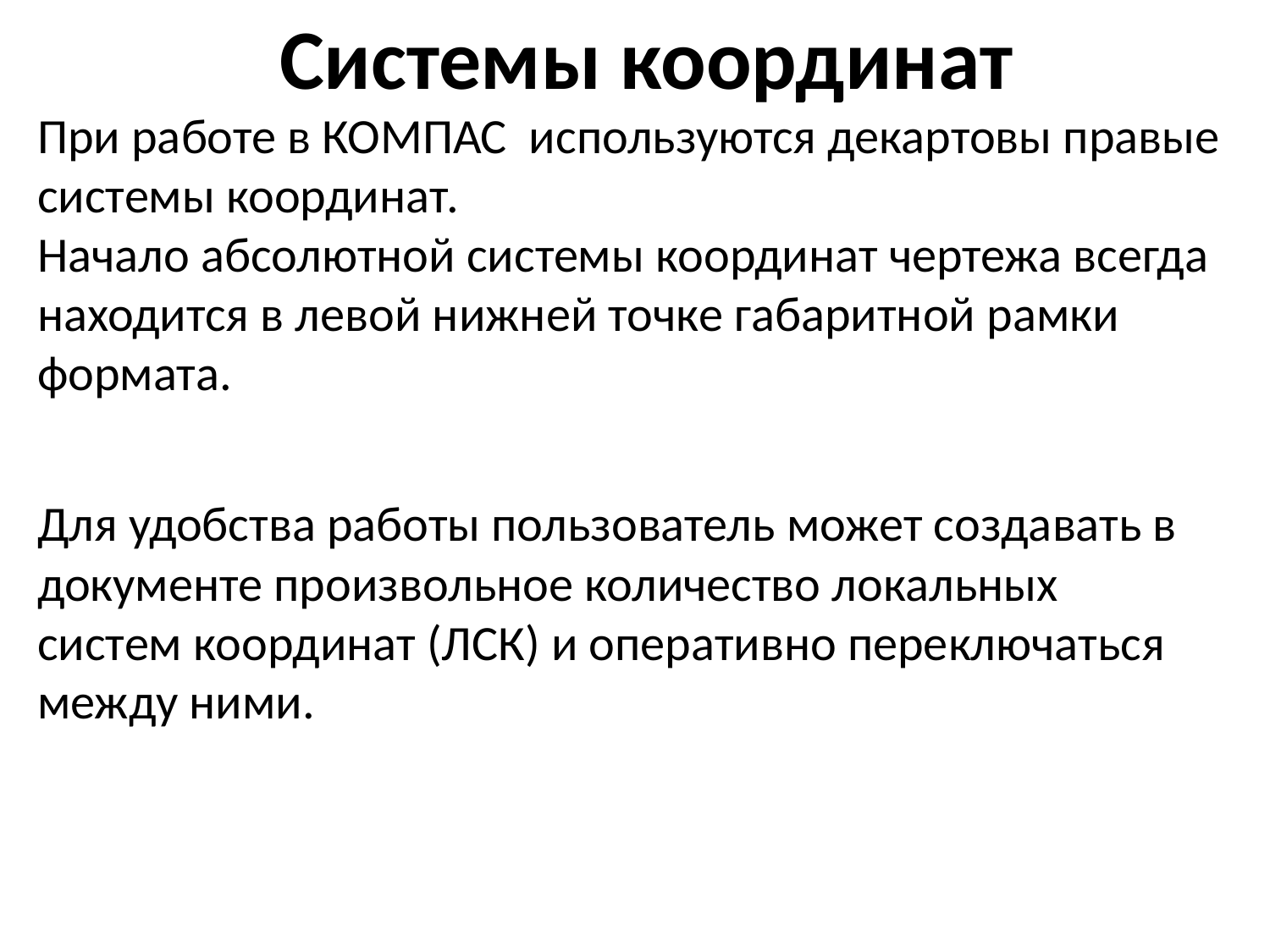

# Системы координат
При работе в КОМПАС  используются декартовы правые системы координат.
Начало абсолютной системы координат чертежа всегда находится в левой нижней точке габаритной рамки формата.
Для удобства работы пользователь может создавать в документе произвольное количество локальных систем координат (ЛСК) и оперативно переключаться между ними.